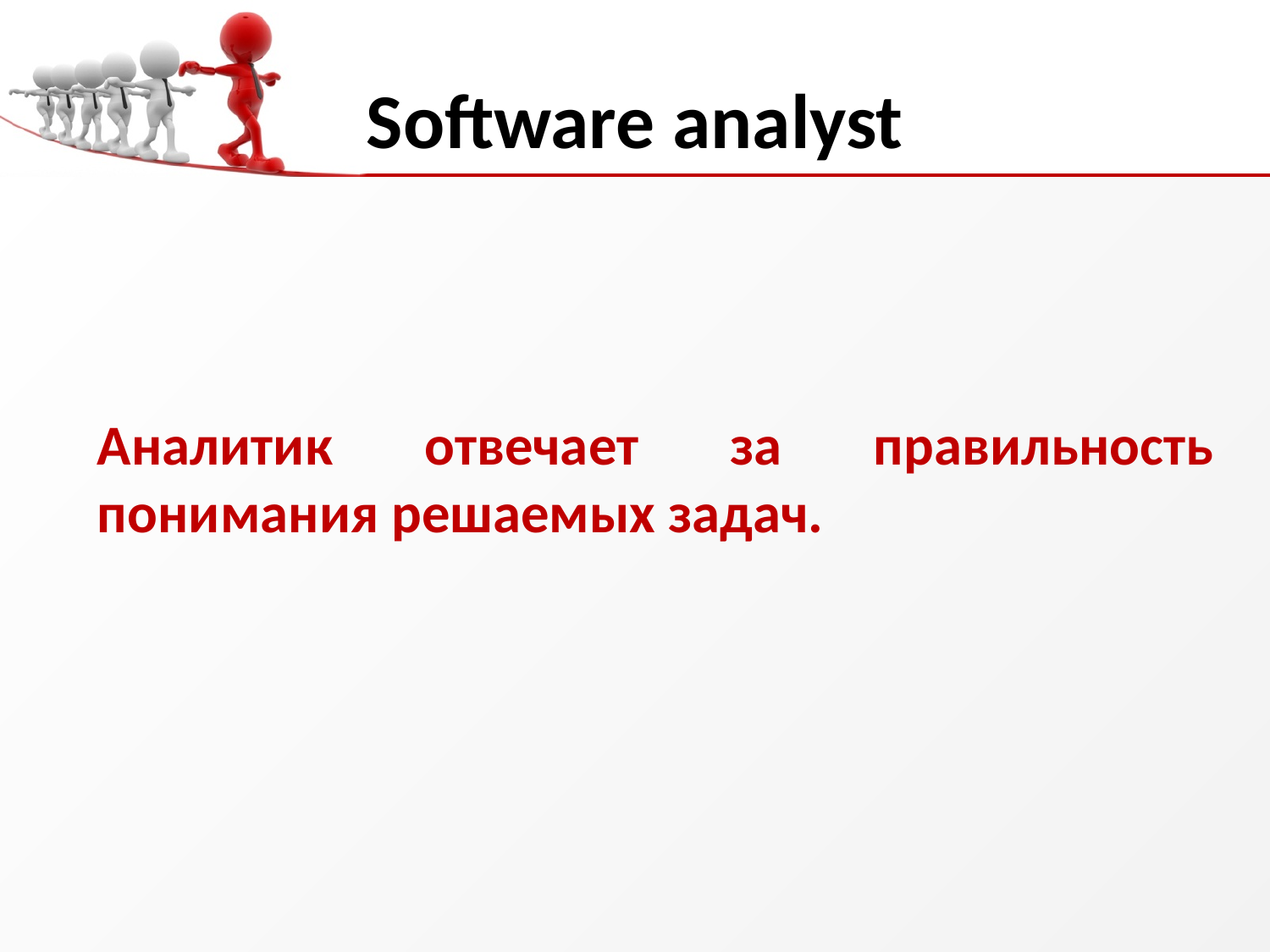

# Software analyst
Аналитик отвечает за правильность понимания решаемых задач.